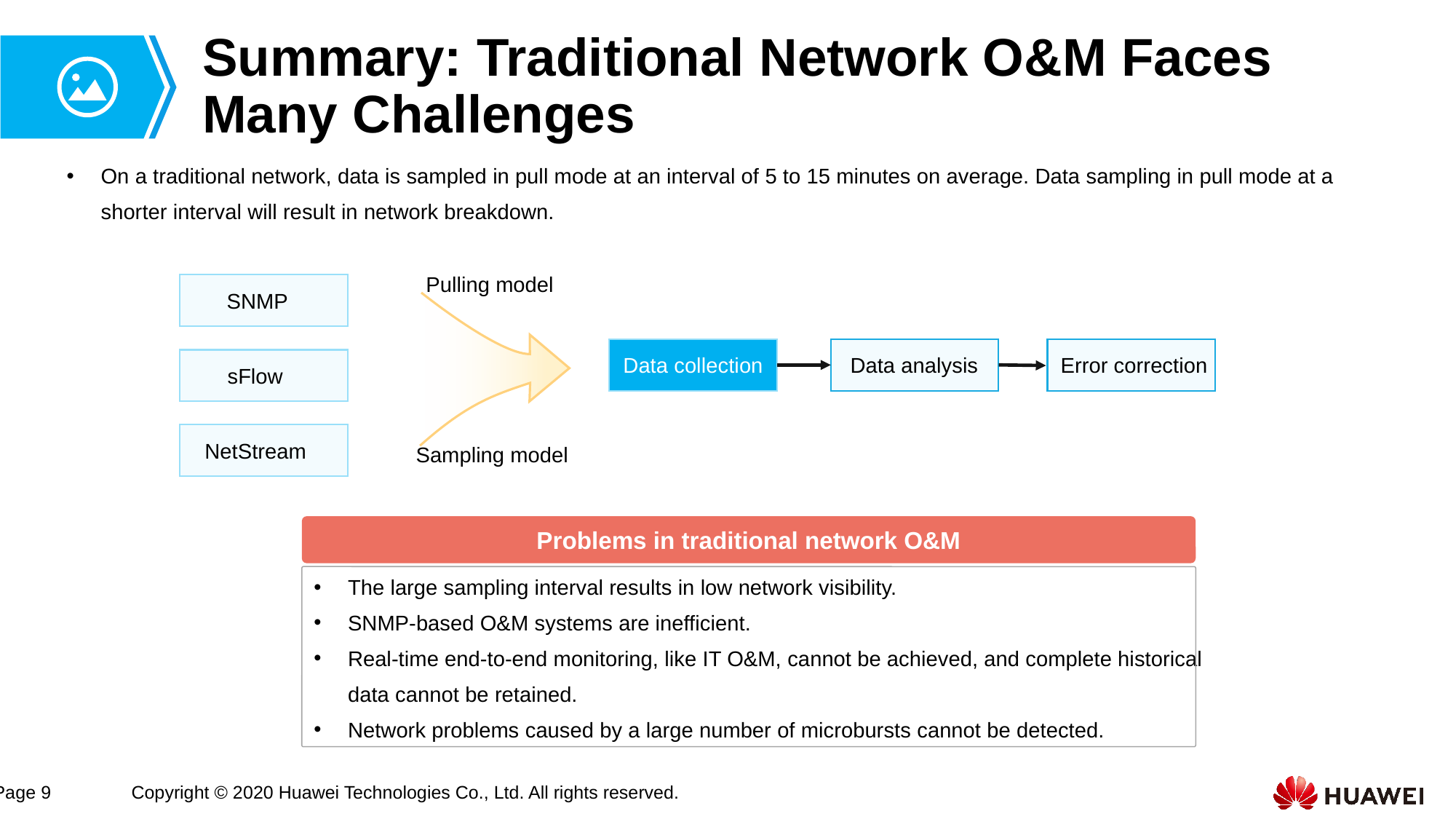

# Summary: Traditional Network O&M Faces Many Challenges
On a traditional network, data is sampled in pull mode at an interval of 5 to 15 minutes on average. Data sampling in pull mode at a shorter interval will result in network breakdown.
Pulling model

SNMP

Data collection

Data analysis

sFlow

NetStream
Sampling model

Error correction

Problems in traditional network O&M
The large sampling interval results in low network visibility.
SNMP-based O&M systems are inefficient.
Real-time end-to-end monitoring, like IT O&M, cannot be achieved, and complete historical data cannot be retained.
Network problems caused by a large number of microbursts cannot be detected.